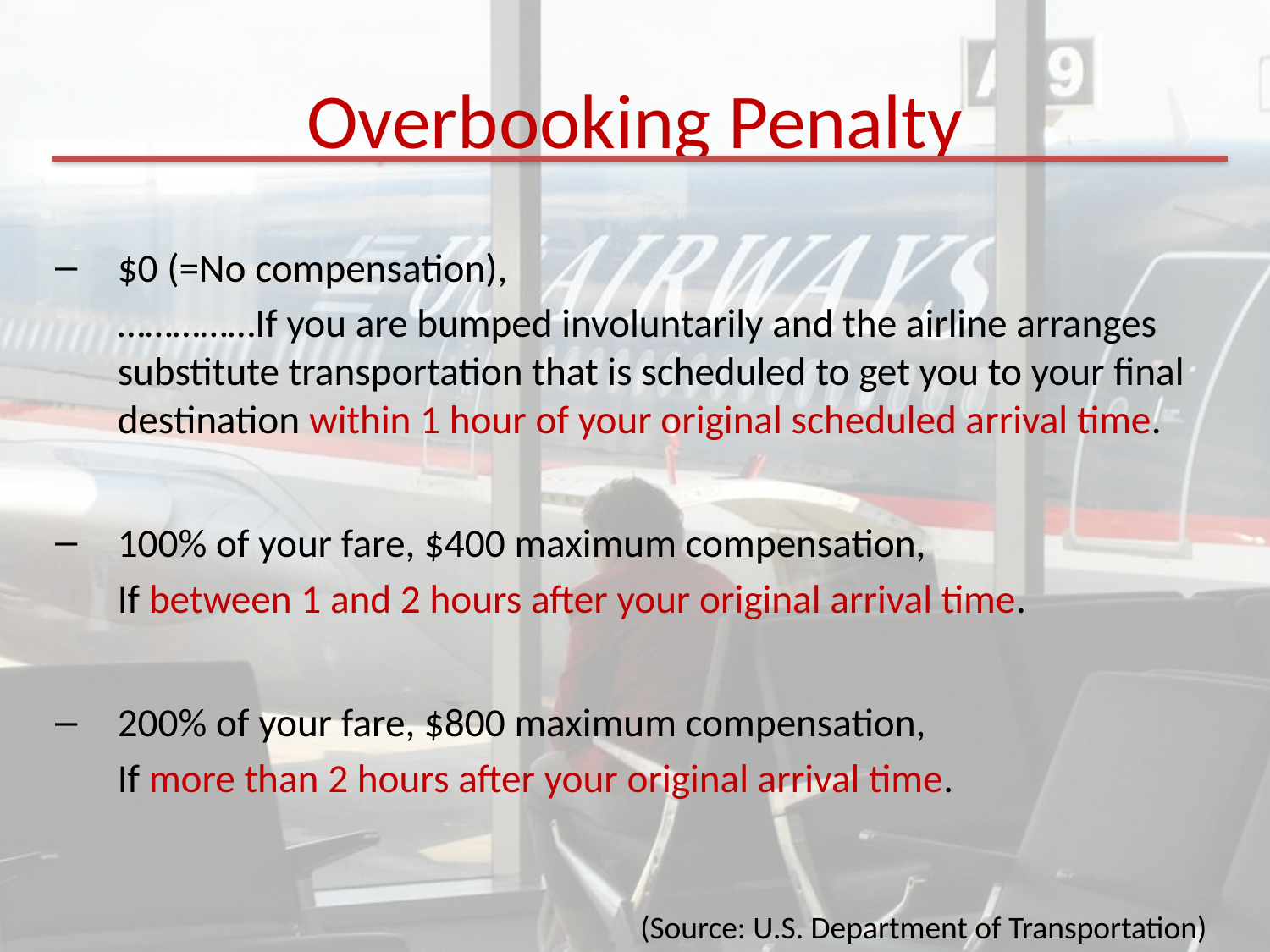

# Overbooking Penalty

$0 (=No compensation),
	……………If you are bumped involuntarily and the airline arranges substitute transportation that is scheduled to get you to your final destination within 1 hour of your original scheduled arrival time.

100% of your fare, $400 maximum compensation,
	If between 1 and 2 hours after your original arrival time.

200% of your fare, $800 maximum compensation,
	If more than 2 hours after your original arrival time.
(Source: U.S. Department of Transportation)